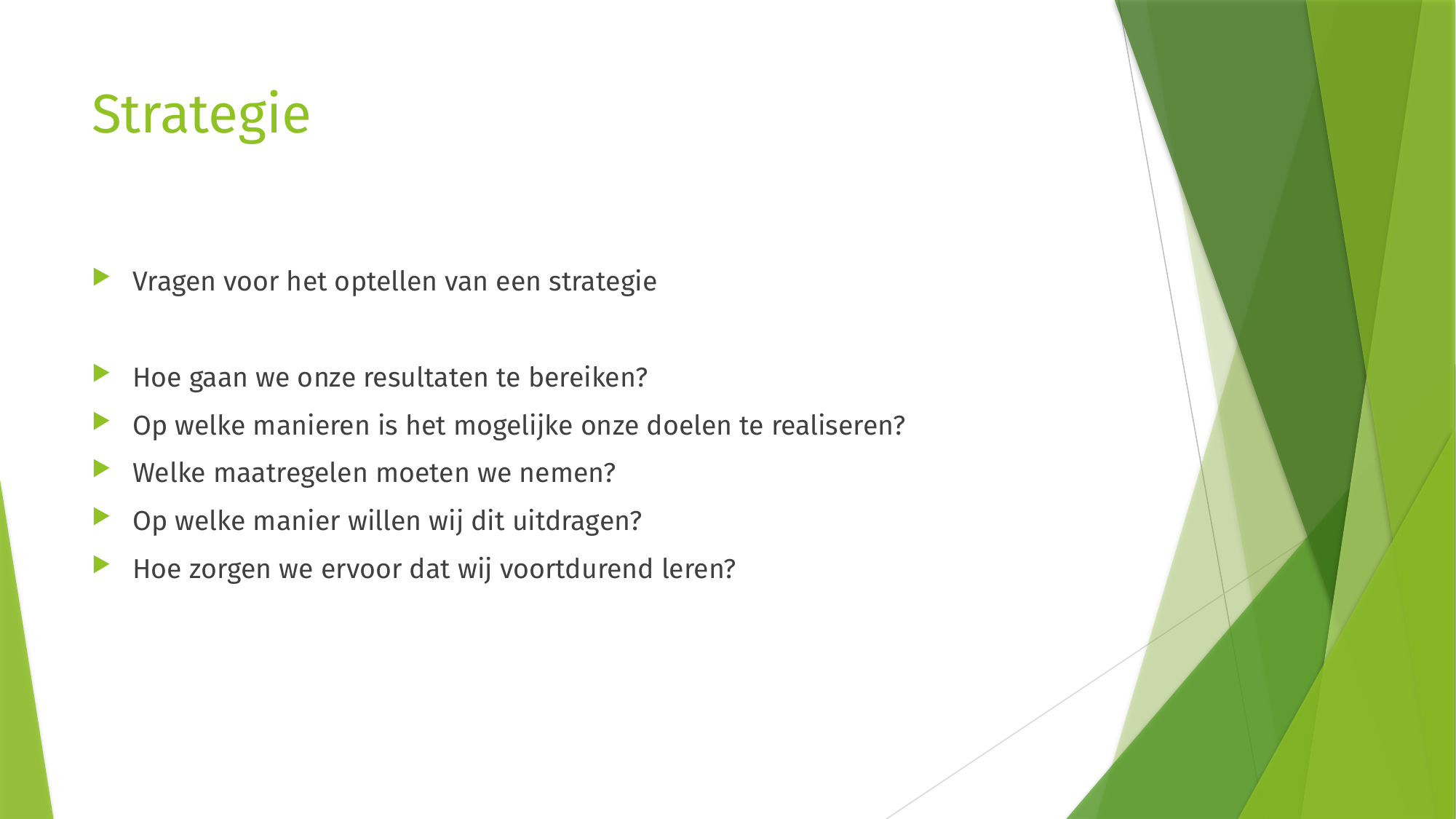

# Strategie
Vragen voor het optellen van een strategie

Hoe gaan we onze resultaten te bereiken?
Op welke manieren is het mogelijke onze doelen te realiseren?
Welke maatregelen moeten we nemen?
Op welke manier willen wij dit uitdragen?
Hoe zorgen we ervoor dat wij voortdurend leren?